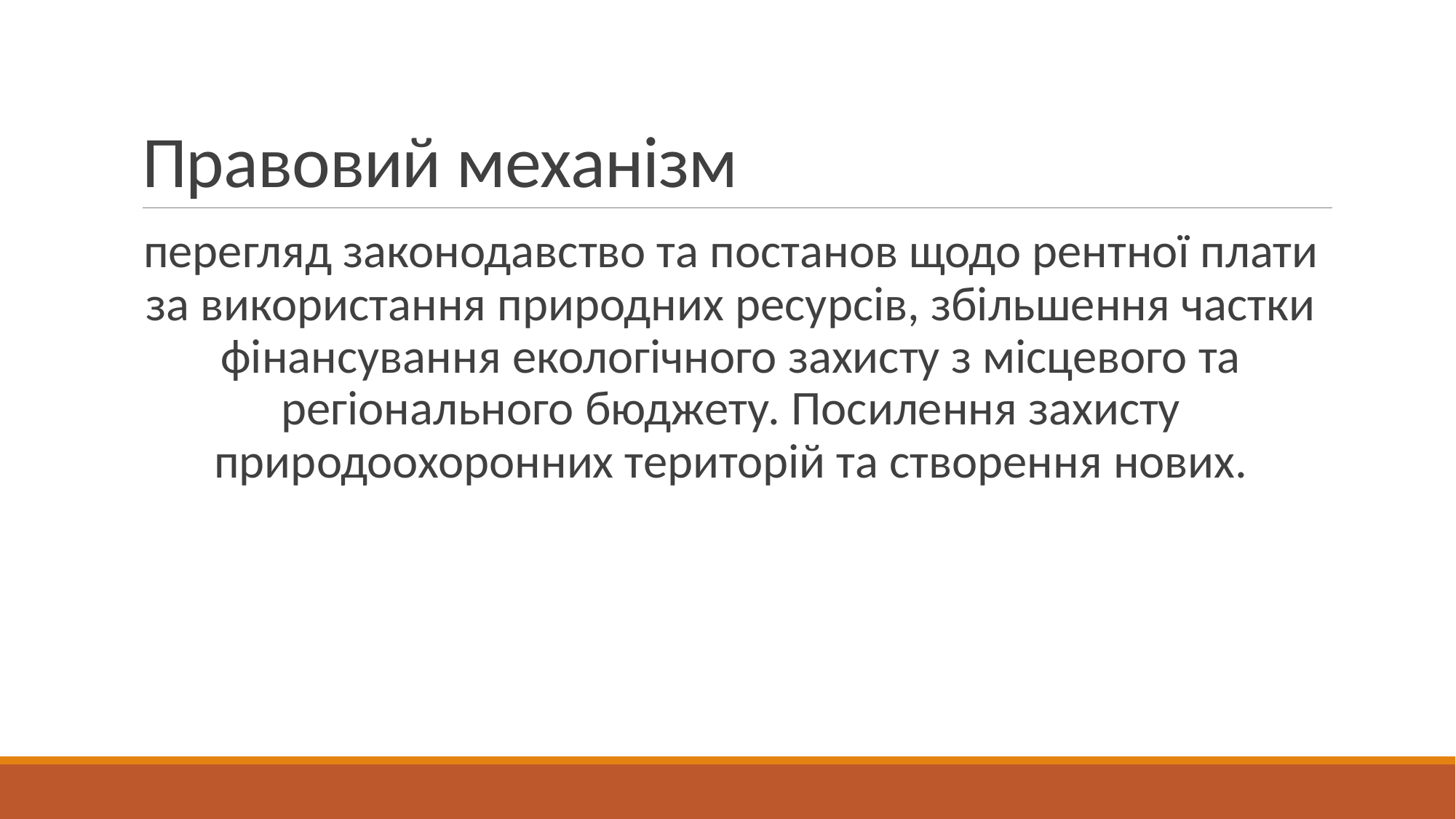

# Правовий механізм
перегляд законодавство та постанов щодо рентної плати за використання природних ресурсів, збільшення частки фінансування екологічного захисту з місцевого та регіонального бюджету. Посилення захисту природоохоронних територій та створення нових.